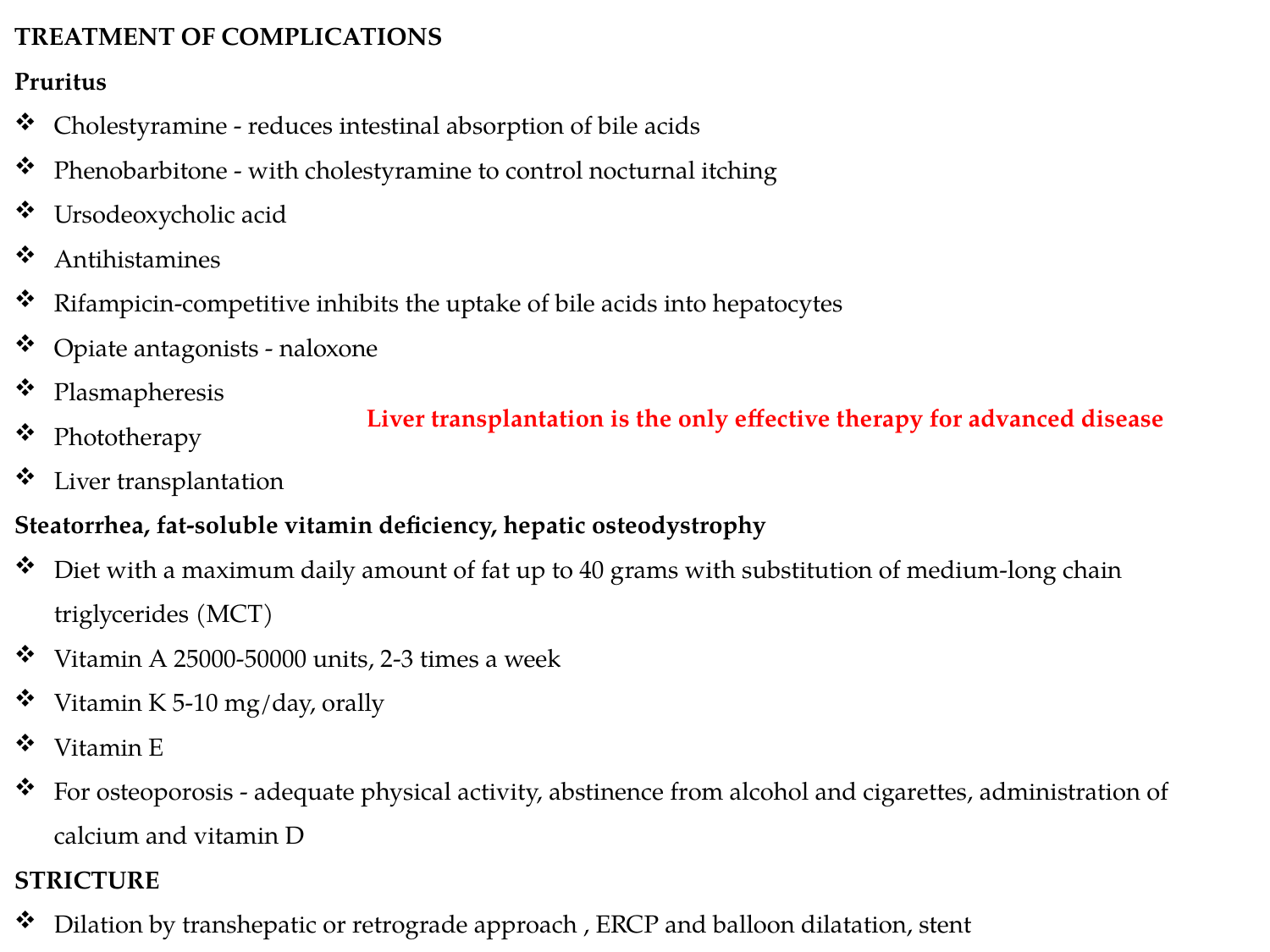

TREATMENT OF COMPLICATIONS
Pruritus
Cholestyramine - reduces intestinal absorption of bile acids
Phenobarbitone - with cholestyramine to control nocturnal itching
Ursodeoxycholic acid
Antihistamines
Rifampicin-competitive inhibits the uptake of bile acids into hepatocytes
Opiate antagonists - naloxone
Plasmapheresis
Phototherapy
Liver transplantation
Steatorrhea, fat-soluble vitamin deficiency, hepatic osteodystrophy
Diet with a maximum daily amount of fat up to 40 grams with substitution of medium-long chain triglycerides (MCT)
Vitamin A 25000-50000 units, 2-3 times a week
Vitamin K 5-10 mg/day, orally
Vitamin E
For osteoporosis - adequate physical activity, abstinence from alcohol and cigarettes, administration of calcium and vitamin D
STRICTURE
Dilation by transhepatic or retrograde approach , ERCP and balloon dilatation, stent
Liver transplantation is the only effective therapy for advanced disease